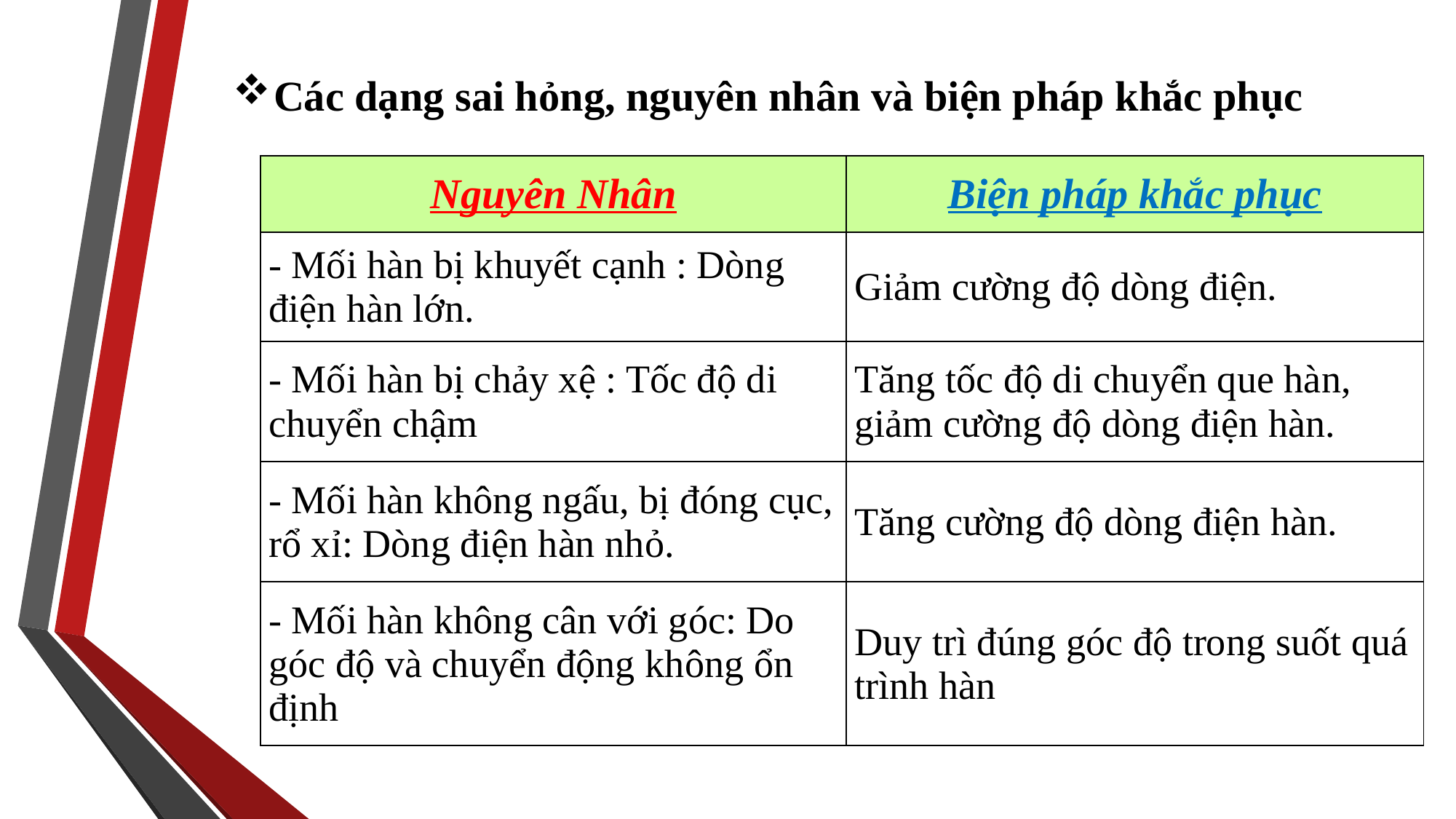

Các dạng sai hỏng, nguyên nhân và biện pháp khắc phục
| Nguyên Nhân | Biện pháp khắc phục |
| --- | --- |
| - Mối hàn bị khuyết cạnh : Dòng điện hàn lớn. | Giảm cường độ dòng điện. |
| - Mối hàn bị chảy xệ : Tốc độ di chuyển chậm | Tăng tốc độ di chuyển que hàn, giảm cường độ dòng điện hàn. |
| - Mối hàn không ngấu, bị đóng cục, rổ xỉ: Dòng điện hàn nhỏ. | Tăng cường độ dòng điện hàn. |
| - Mối hàn không cân với góc: Do góc độ và chuyển động không ổn định | Duy trì đúng góc độ trong suốt quá trình hàn |